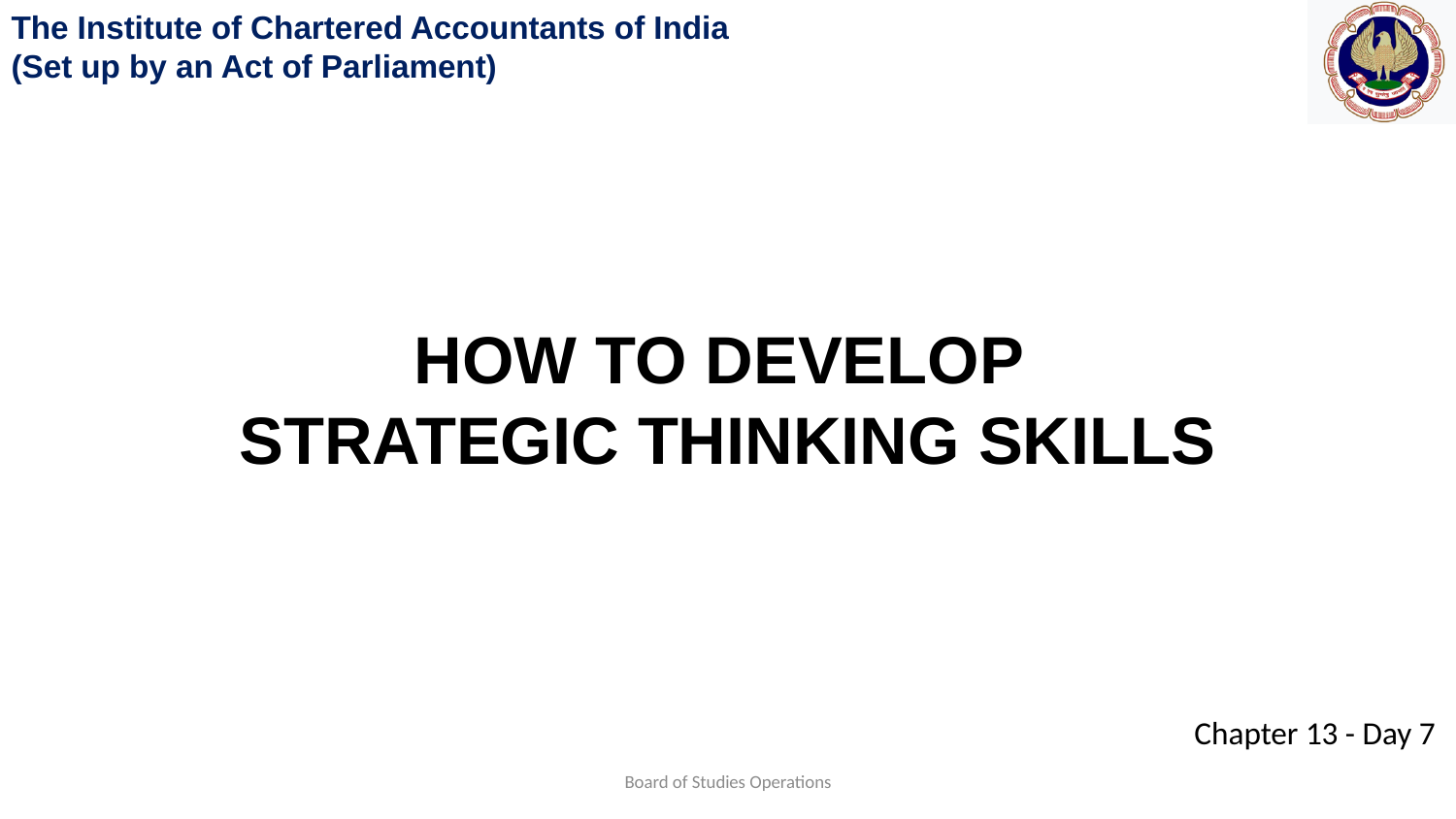

HOW TO DEVELOP
STRATEGIC THINKING SKILLS
Board of Studies Operations